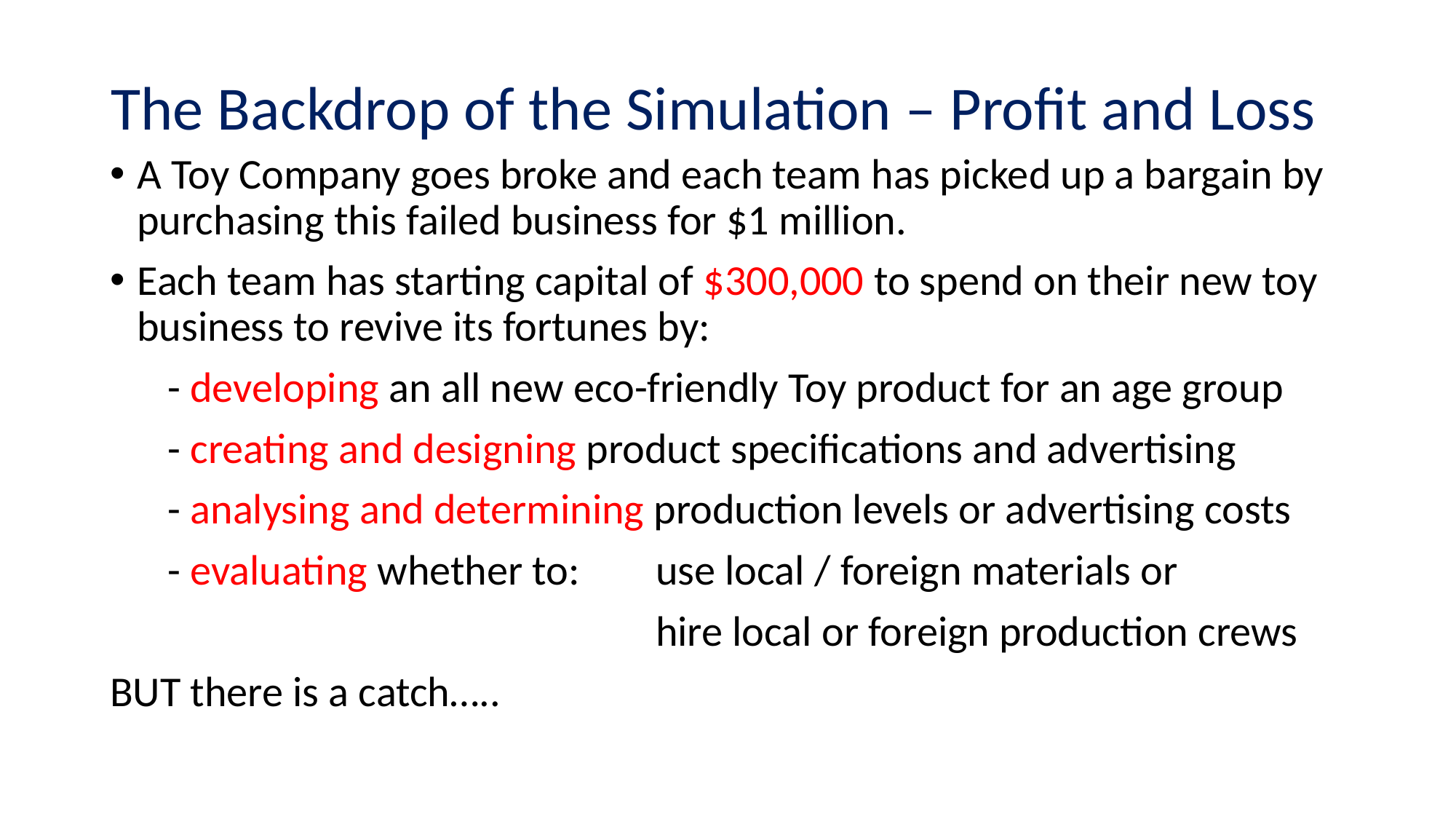

# The Backdrop of the Simulation – Profit and Loss
A Toy Company goes broke and each team has picked up a bargain by purchasing this failed business for $1 million.
Each team has starting capital of $300,000 to spend on their new toy business to revive its fortunes by:
      - developing an all new eco-friendly Toy product for an age group
      - creating and designing product specifications and advertising
      - analysing and determining production levels or advertising costs
      - evaluating whether to: 	use local / foreign materials or
	 				hire local or foreign production crews
BUT there is a catch…..